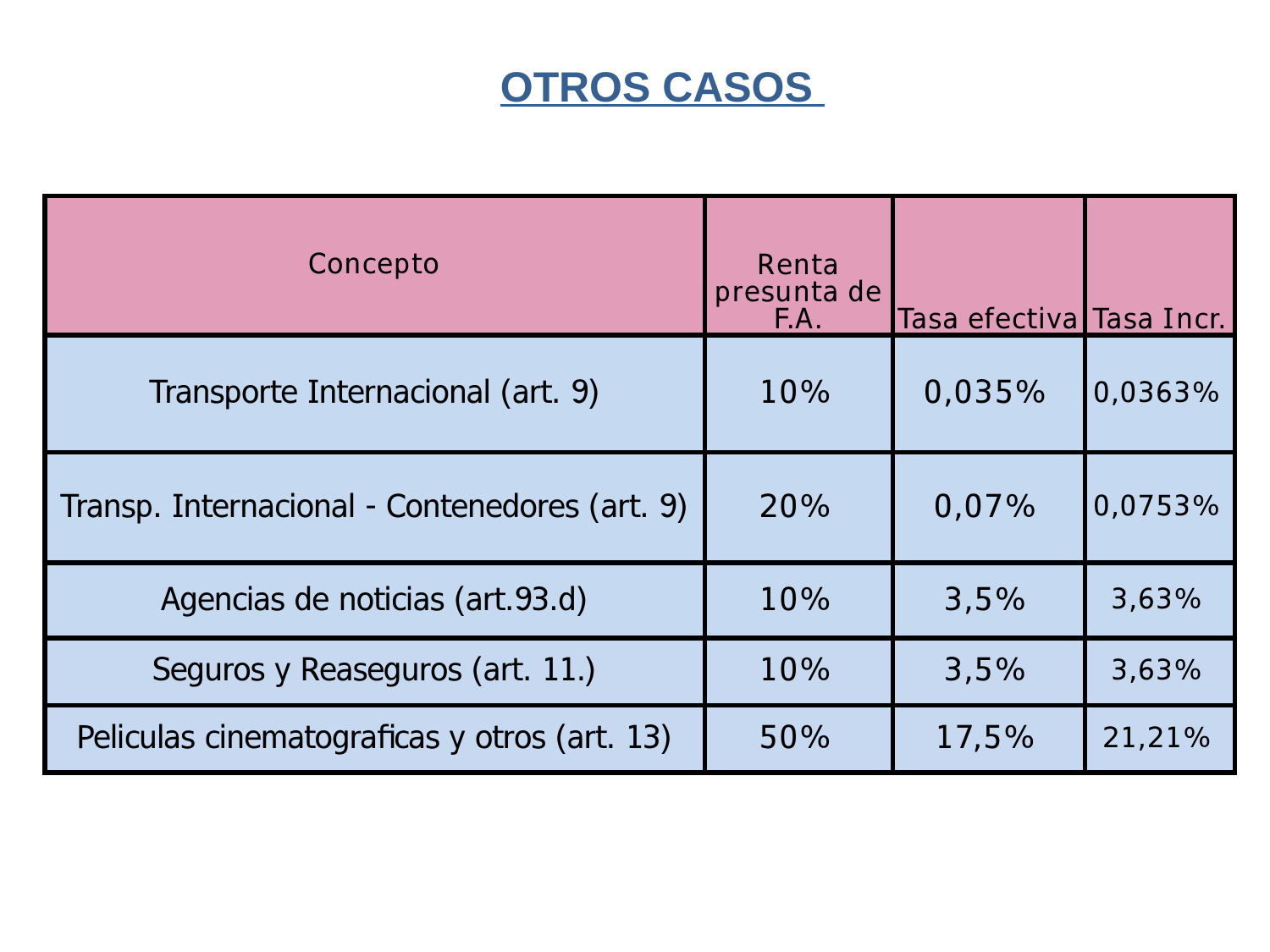

OTROS CASOS
| Concepto | Renta presunta de F.A. | Tasa efectiva | Tasa Incr. |
| --- | --- | --- | --- |
| Transporte Internacional (art. 9) | 10% | 0,035% | 0,0363% |
| Transp. Internacional - Contenedores (art. 9) | 20% | 0,07% | 0,0753% |
| Agencias de noticias (art.93.d) | 10% | 3,5% | 3,63% |
| Seguros y Reaseguros (art. 11.) | 10% | 3,5% | 3,63% |
| Peliculas cinematograficas y otros (art. 13) | 50% | 17,5% | 21,21% |